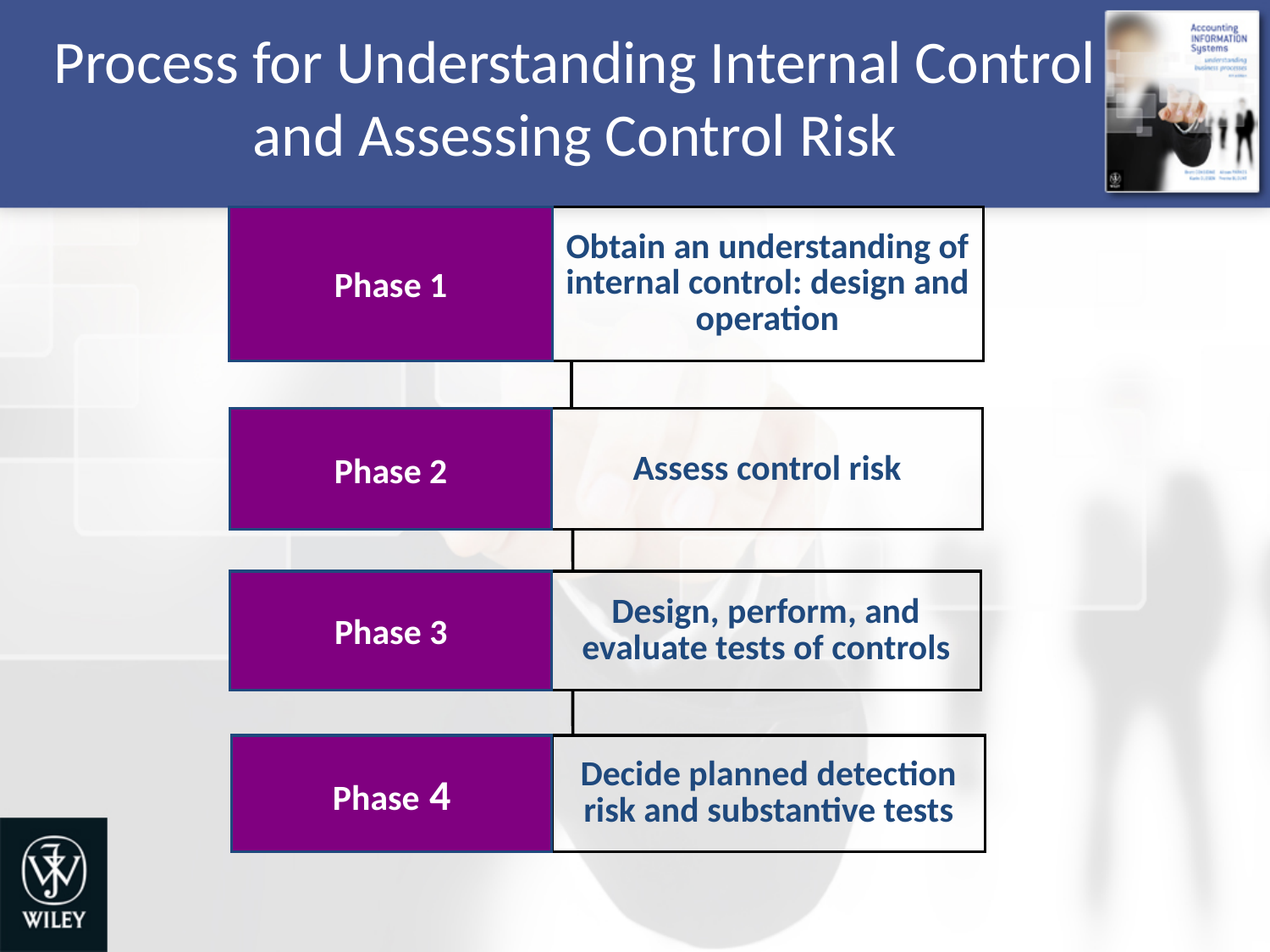

# Process for Understanding Internal Control and Assessing Control Risk
Phase 1
Obtain an understanding of internal control: design and operation

Phase 2
Assess control risk

Phase 3
Design, perform, and evaluate tests of controls

Phase 4
Decide planned detection risk and substantive tests